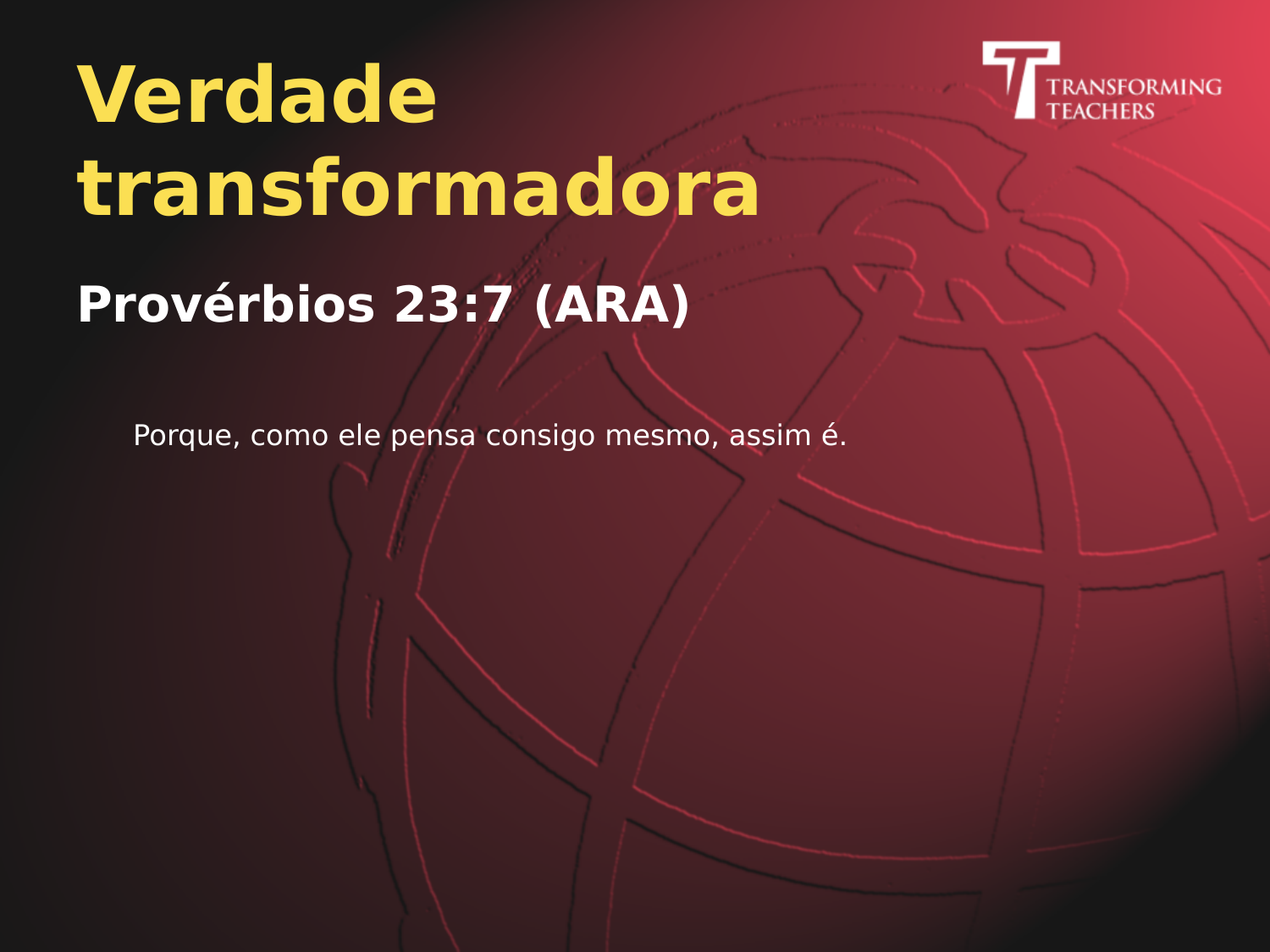

# Verdade transformadora
Provérbios 23:7 (ARA)

	 Porque, como ele pensa consigo mesmo, assim é.